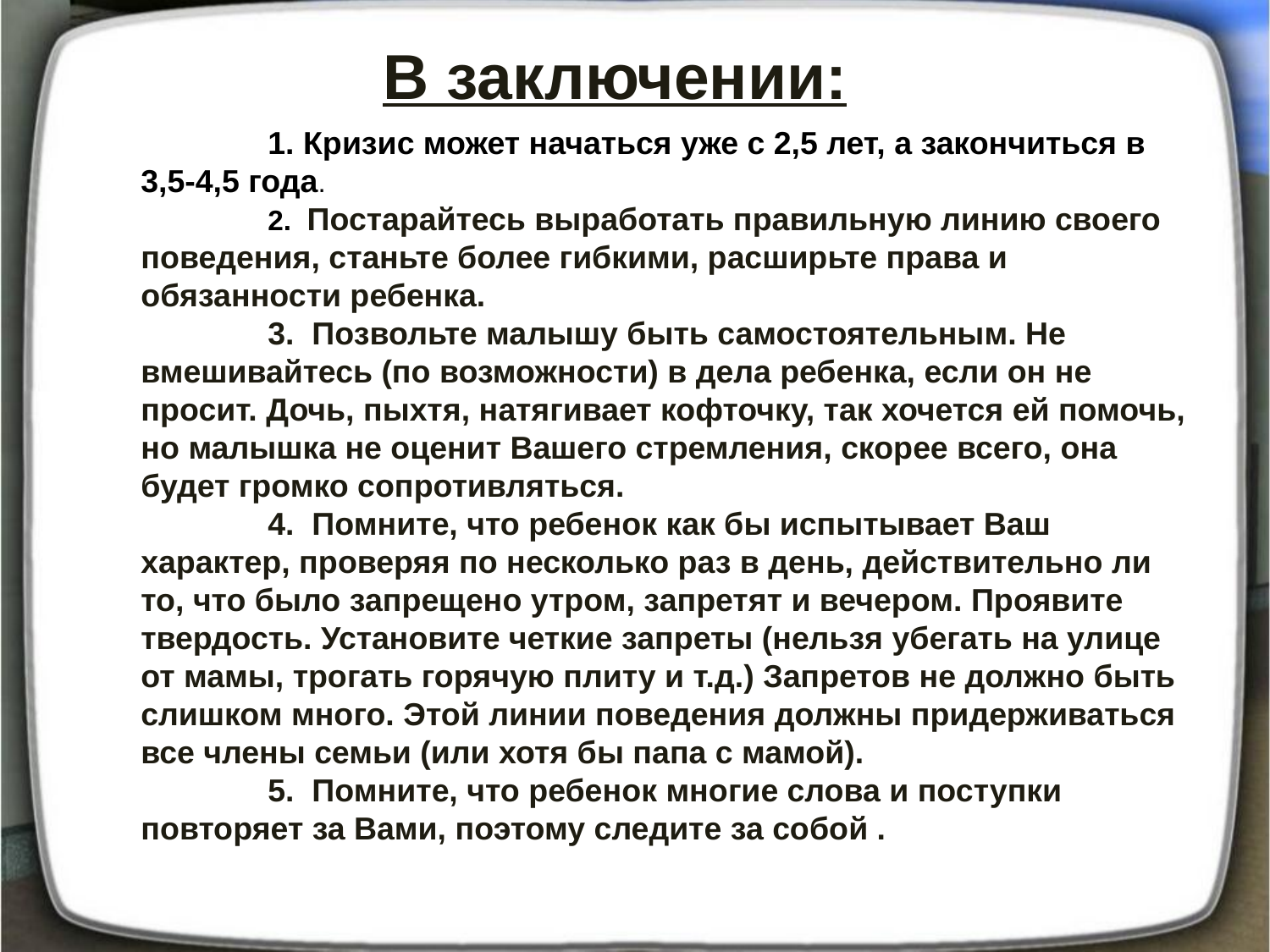

В заключении:
		1. Кризис может начаться уже с 2,5 лет, а закончиться в 3,5-4,5 года.
		2.  Постарайтесь выработать правильную линию своего поведения, станьте более гибкими, расширьте права и обязанности ребенка.
		3.  Позвольте малышу быть самостоятельным. Не вмешивайтесь (по возможности) в дела ребенка, если он не просит. Дочь, пыхтя, натягивает кофточку, так хочется ей помочь, но малышка не оценит Вашего стремления, скорее всего, она будет громко сопротивляться.
		4.  Помните, что ребенок как бы испытывает Ваш характер, проверяя по несколько раз в день, действительно ли то, что было запрещено утром, запретят и вечером. Проявите твердость. Установите четкие запреты (нельзя убегать на улице от мамы, трогать горячую плиту и т.д.) Запретов не должно быть слишком много. Этой линии поведения должны придерживаться все члены семьи (или хотя бы папа с мамой).
		5.  Помните, что ребенок многие слова и поступки повторяет за Вами, поэтому следите за собой .